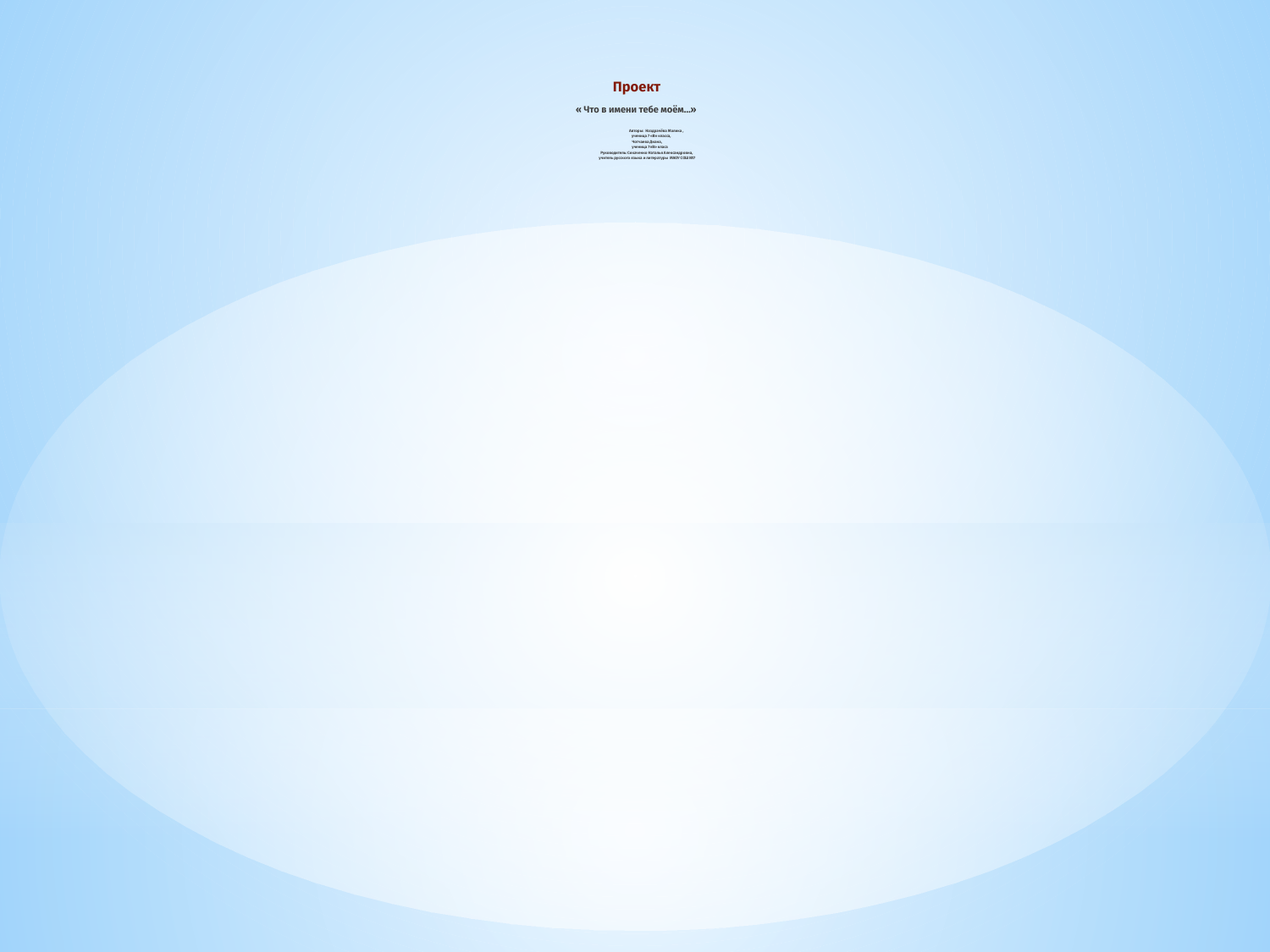

Проект

« Что в имени тебе моём…»

                                               Авторы:  Наздрачёва Малика ,
                                   ученица 7 «В» класса,
                          Чотчаева Диана,
                                ученица 7«В» класа
                        Руководитель: Сикаченко Наталья Александровна,
                         учитель русского языка и литературы  МАОУ СОШ №7